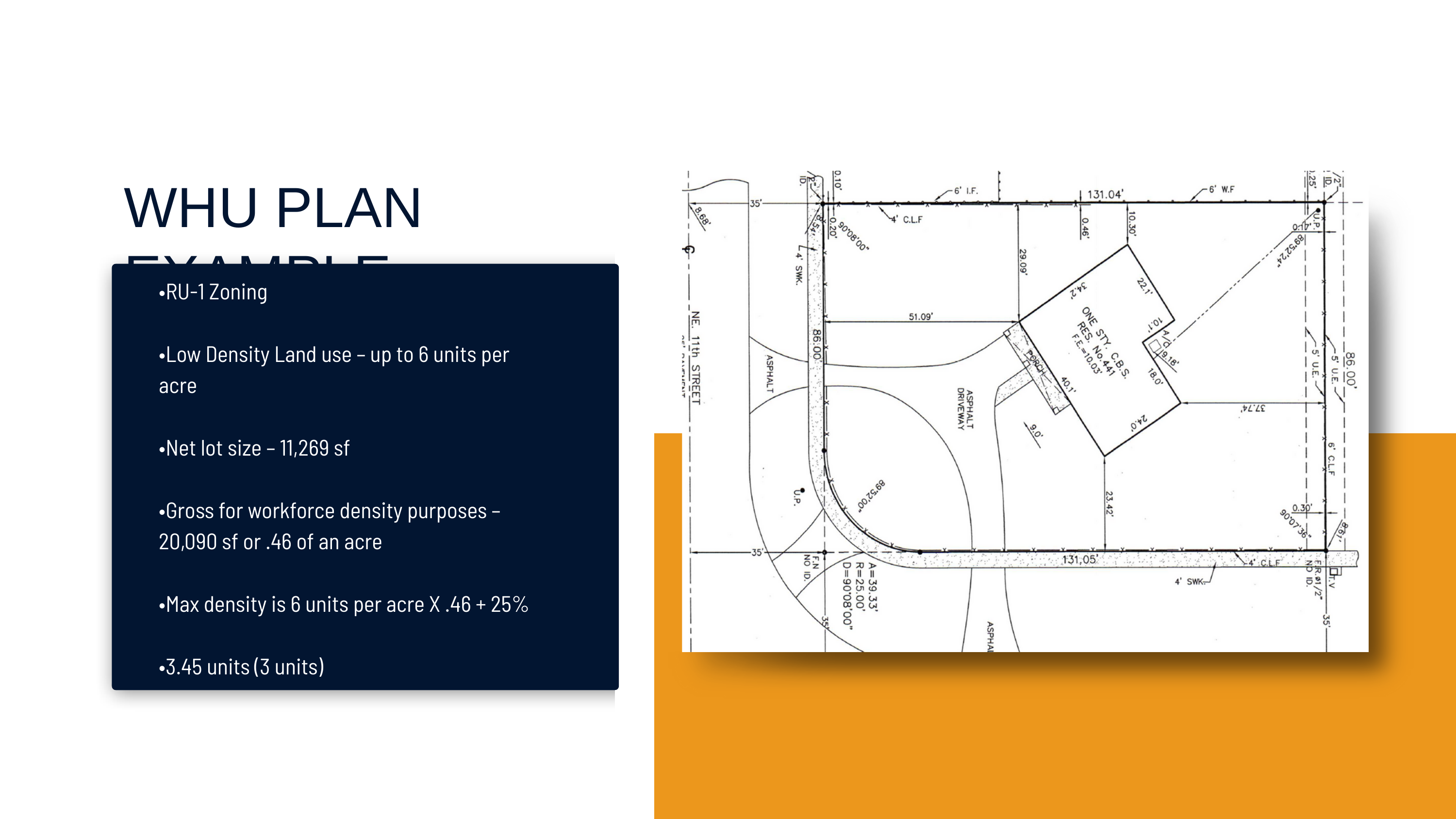

WHU PLAN EXAMPLE

•RU-1 Zoning

•Low Density Land use – up to 6 units per acre

•Net lot size – 11,269 sf

•Gross for workforce density purposes – 20,090 sf or .46 of an acre

•Max density is 6 units per acre X .46 + 25%

•3.45 units (3 units)